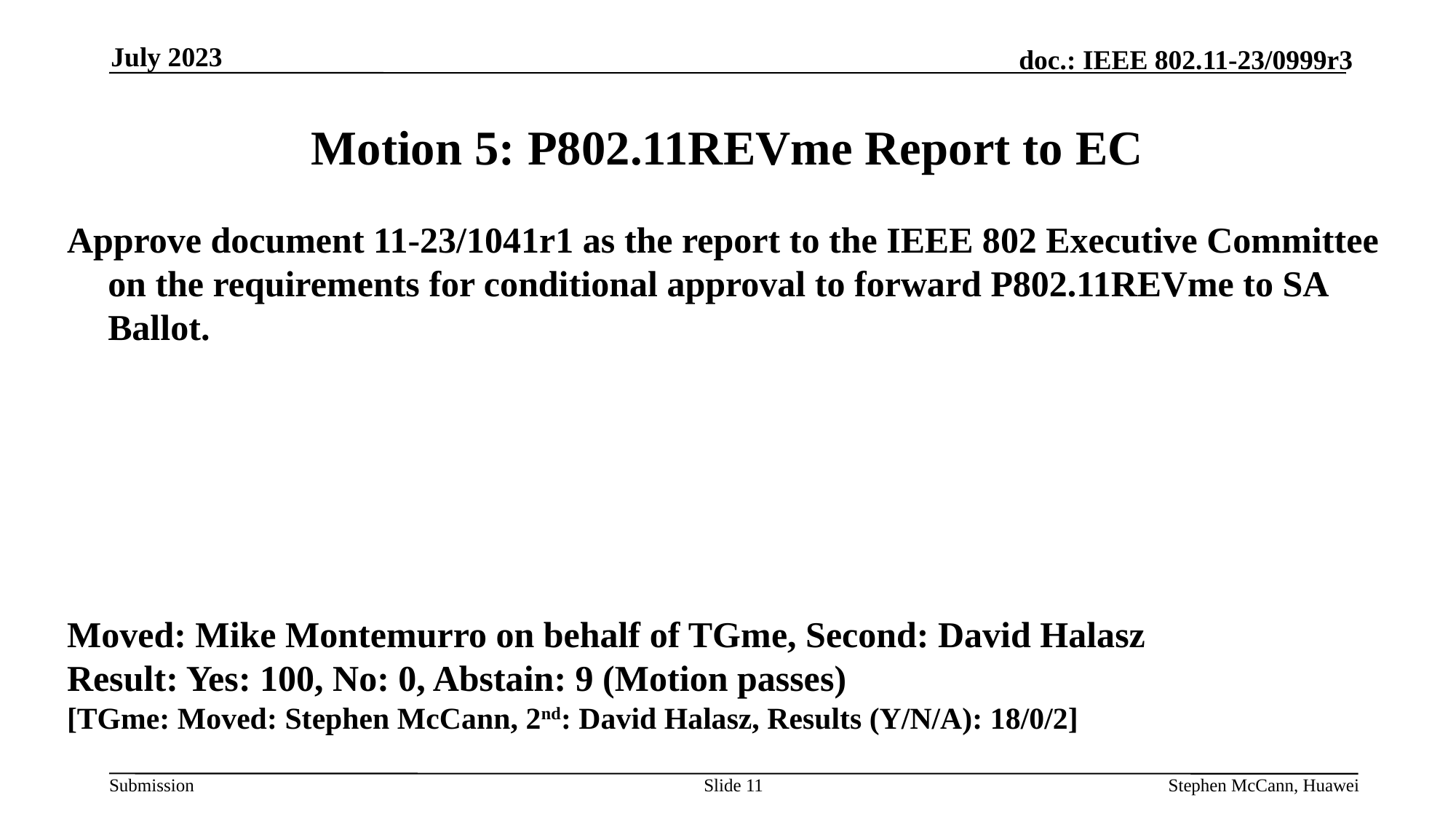

July 2023
# Motion 5: P802.11REVme Report to EC
Approve document 11-23/1041r1 as the report to the IEEE 802 Executive Committee on the requirements for conditional approval to forward P802.11REVme to SA Ballot.

Moved: Mike Montemurro on behalf of TGme, Second: David Halasz
Result: Yes: 100, No: 0, Abstain: 9 (Motion passes)
[TGme: Moved: Stephen McCann, 2nd: David Halasz, Results (Y/N/A): 18/0/2]

Slide 11
Stephen McCann, Huawei